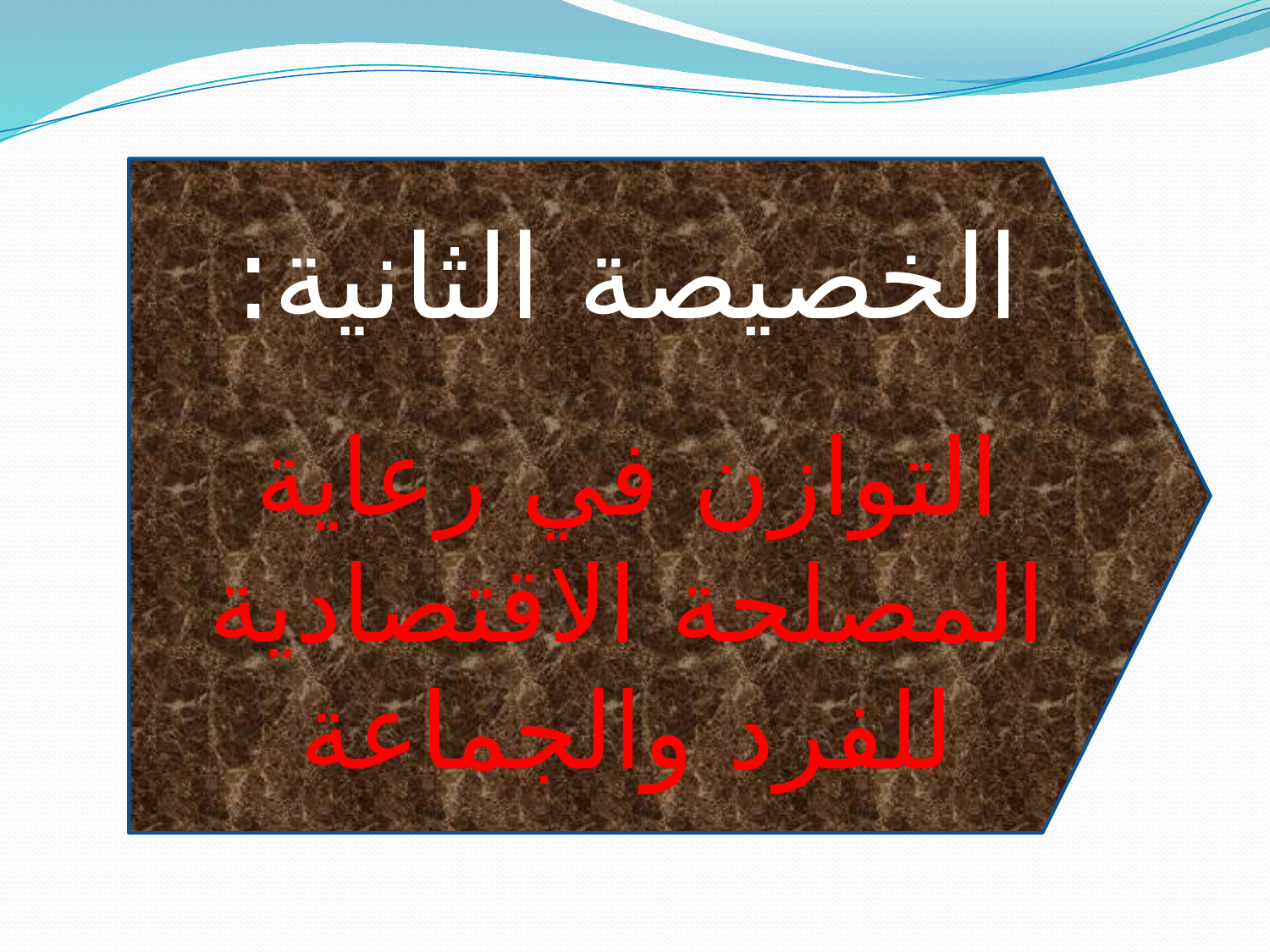

الخصيصة الثانية:

التوازن في رعاية المصلحة الاقتصادية للفرد والجماعة